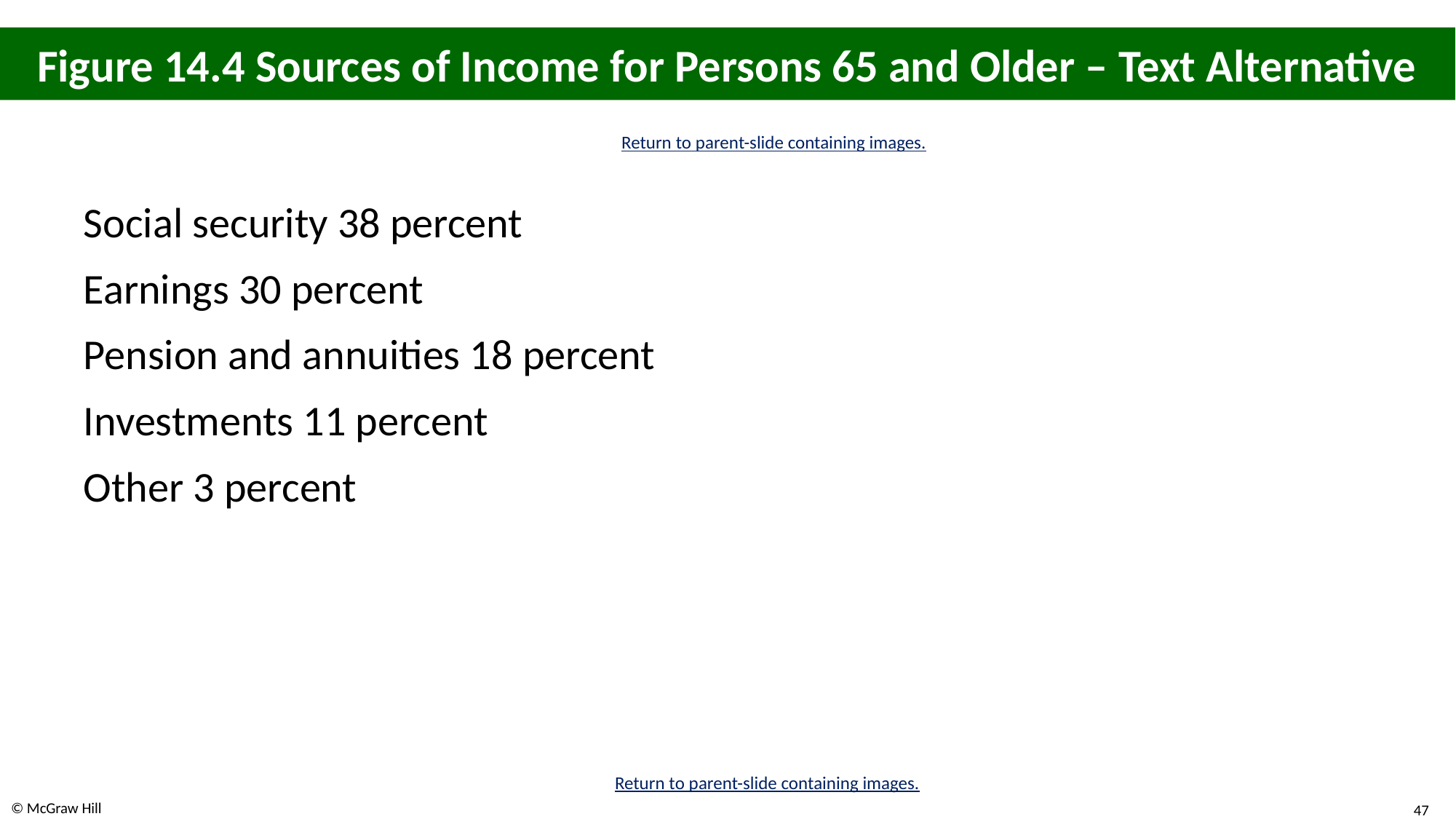

# Figure 14.4 Sources of Income for Persons 65 and Older – Text Alternative
Return to parent-slide containing images.
Social security 38 percent
Earnings 30 percent
Pension and annuities 18 percent
Investments 11 percent
Other 3 percent
Return to parent-slide containing images.